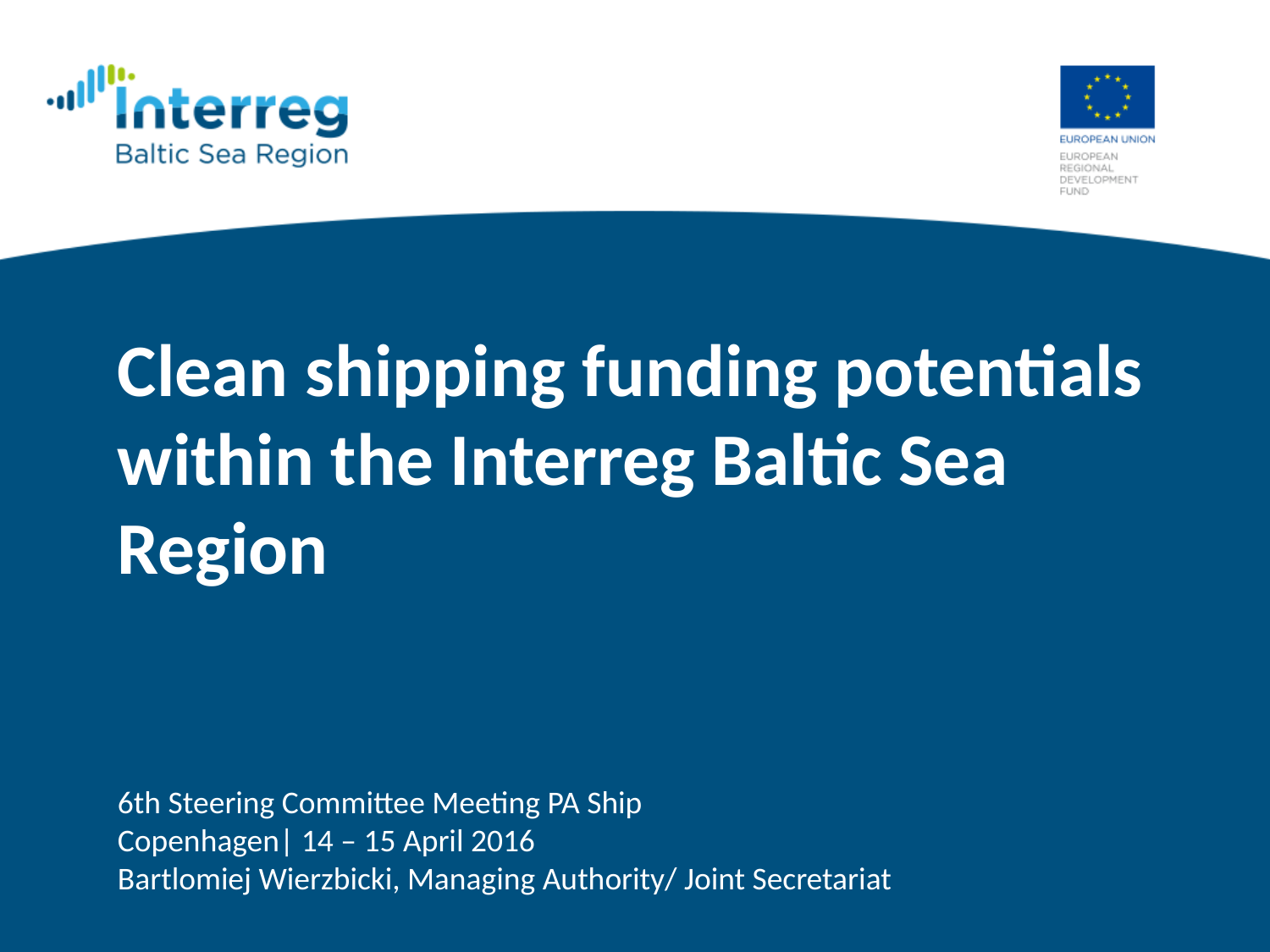

# Clean shipping funding potentials within the Interreg Baltic Sea Region
6th Steering Committee Meeting PA Ship
Copenhagen| 14 – 15 April 2016
Bartlomiej Wierzbicki, Managing Authority/ Joint Secretariat